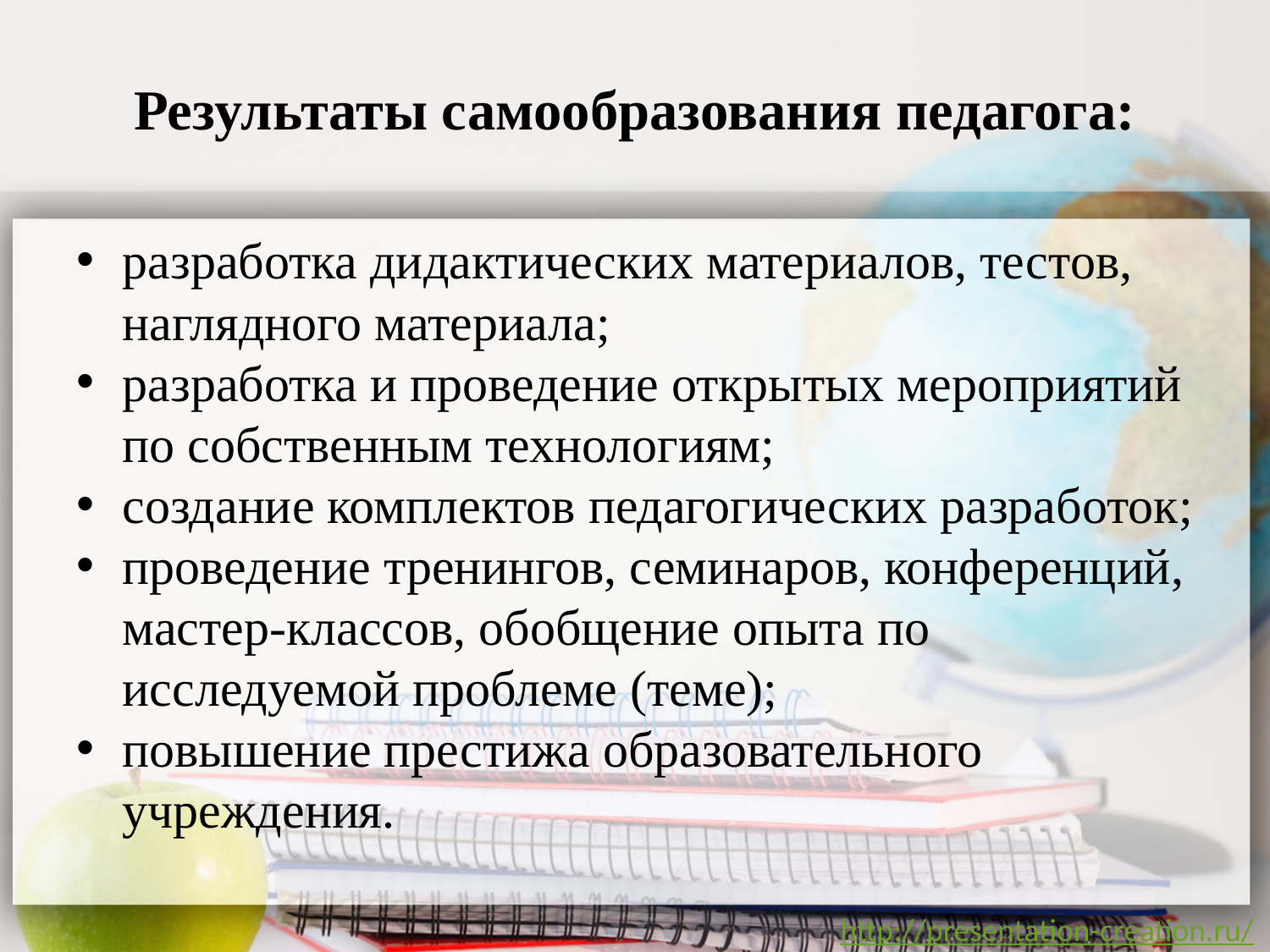

# Результаты самообразования педагога:
разработка дидактических материалов, тестов, наглядного материала;
разработка и проведение открытых мероприятий по собственным технологиям;
создание комплектов педагогических разработок;
проведение тренингов, семинаров, конференций, мастер-классов, обобщение опыта по исследуемой проблеме (теме);
повышение престижа образовательного учреждения.